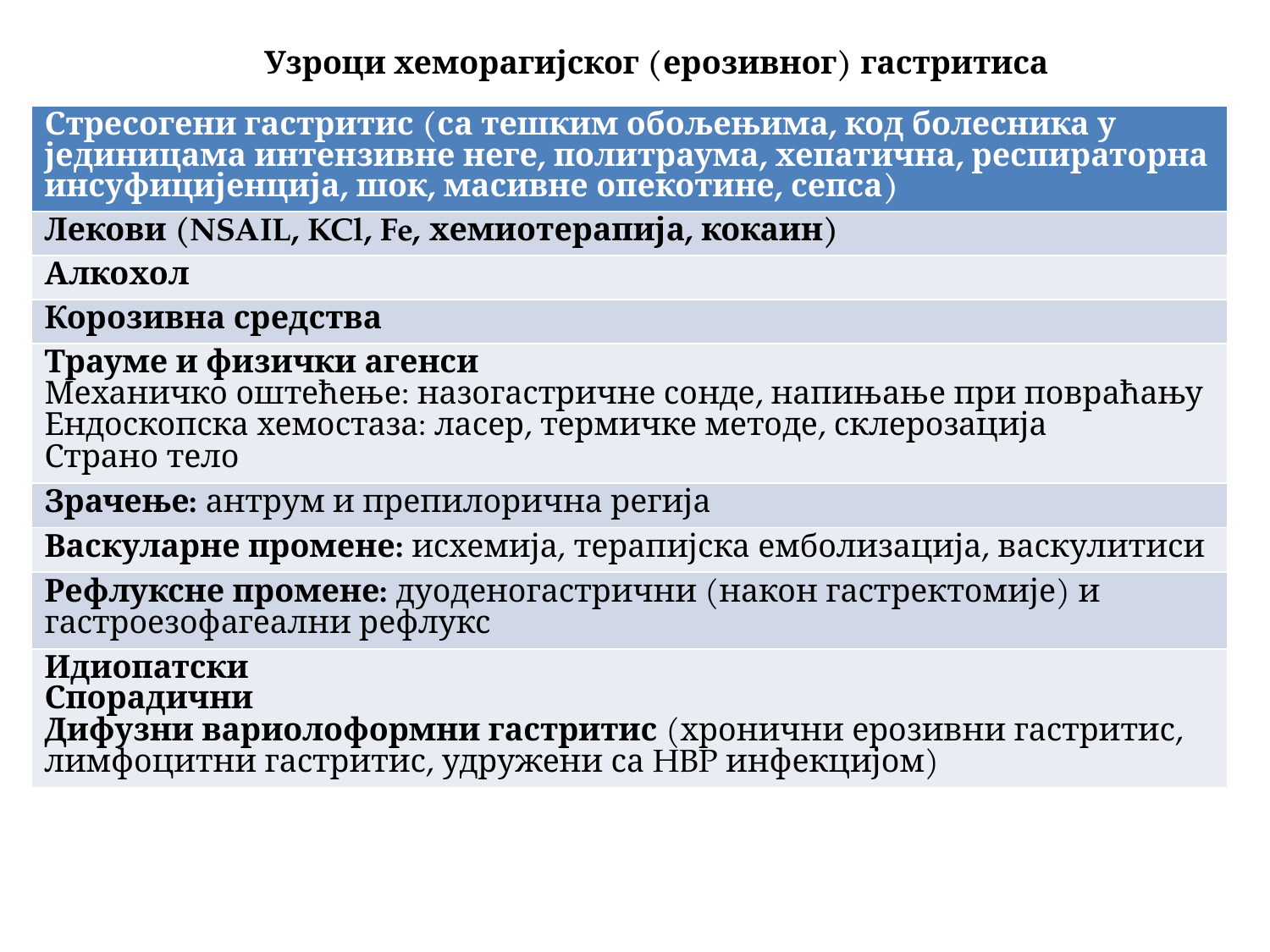

Узроци хеморагијског (ерозивног) гастритиса
| Стресогени гастритис (са тешким обољењима, код болесника у јединицама интензивне неге, политраума, хепатична, респираторна инсуфицијенција, шок, масивне опекотине, сепса) |
| --- |
| Лекови (NSAIL, KCl, Fe, хемиотерапија, кокаин) |
| Алкохол |
| Корозивна средства |
| Трауме и физички агенси Механичко оштећење: назогастричне сонде, напињање при повраћању Ендоскопска хемостаза: ласер, термичке методе, склерозација Страно тело |
| Зрачење: антрум и препилорична регија |
| Васкуларне промене: исхемија, терапијска емболизација, васкулитиси |
| Рефлуксне промене: дуоденогастрични (након гастректомије) и гастроезофагеални рефлукс |
| Идиопатски Спорадични Дифузни вариолоформни гастритис (хронични ерозивни гастритис, лимфоцитни гастритис, удружени са HBP инфекцијом) |